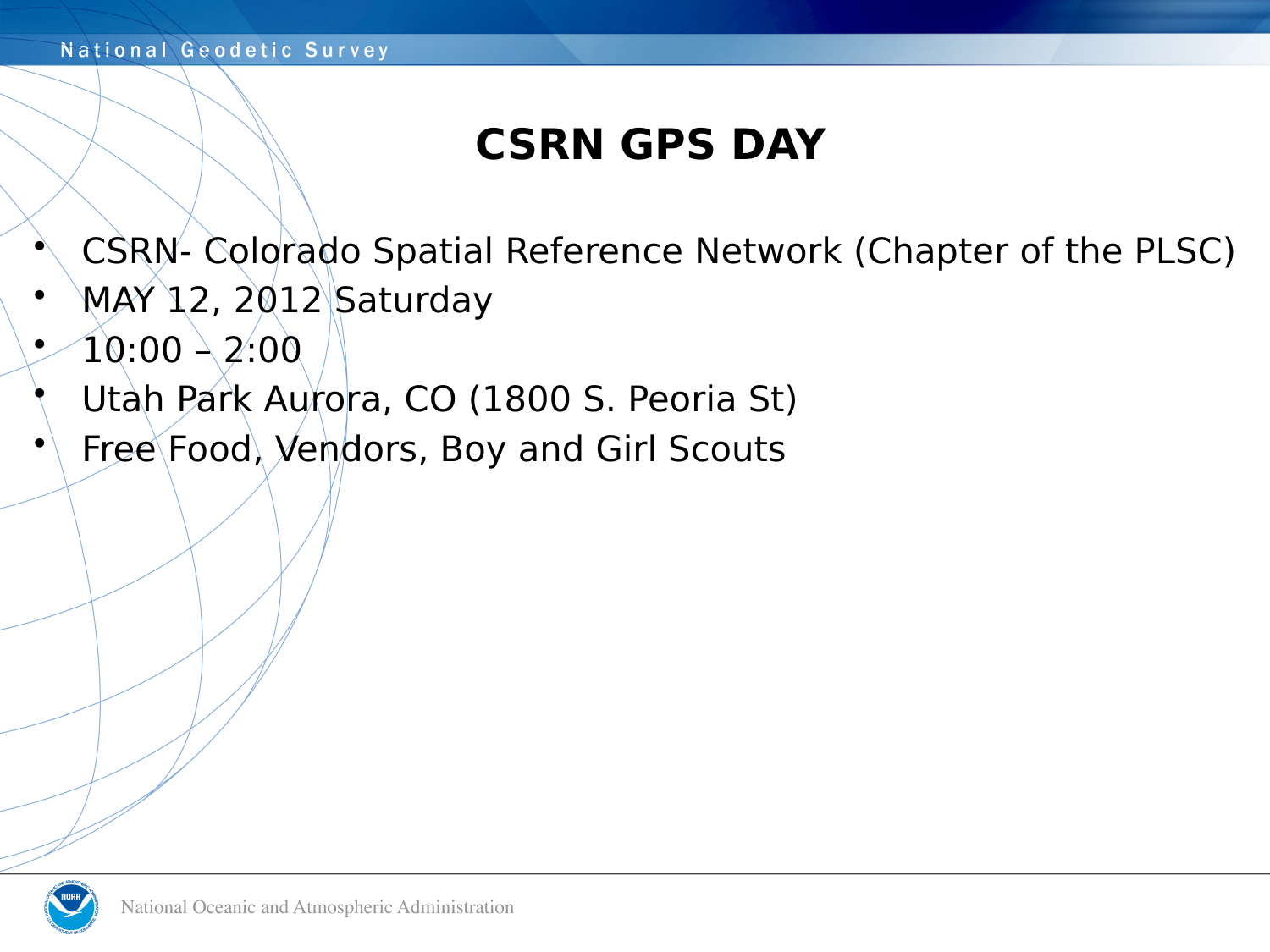

# CSRN GPS DAY
CSRN- Colorado Spatial Reference Network (Chapter of the PLSC)
MAY 12, 2012 Saturday
10:00 – 2:00
Utah Park Aurora, CO (1800 S. Peoria St)
Free Food, Vendors, Boy and Girl Scouts